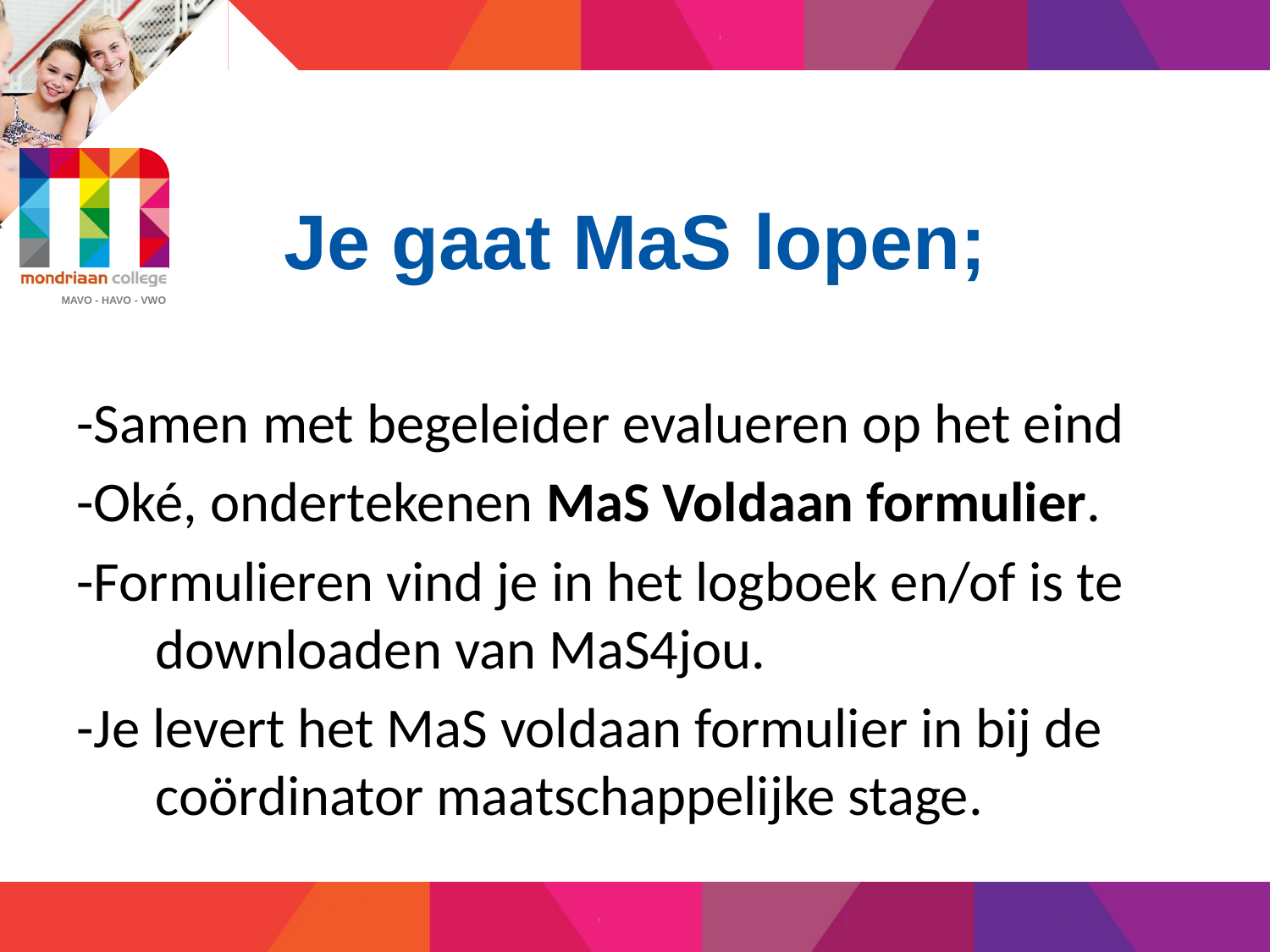

# Je gaat MaS lopen;

-Samen met begeleider evalueren op het eind
-Oké, ondertekenen MaS Voldaan formulier.
-Formulieren vind je in het logboek en/of is te downloaden van MaS4jou.
-Je levert het MaS voldaan formulier in bij de coördinator maatschappelijke stage.